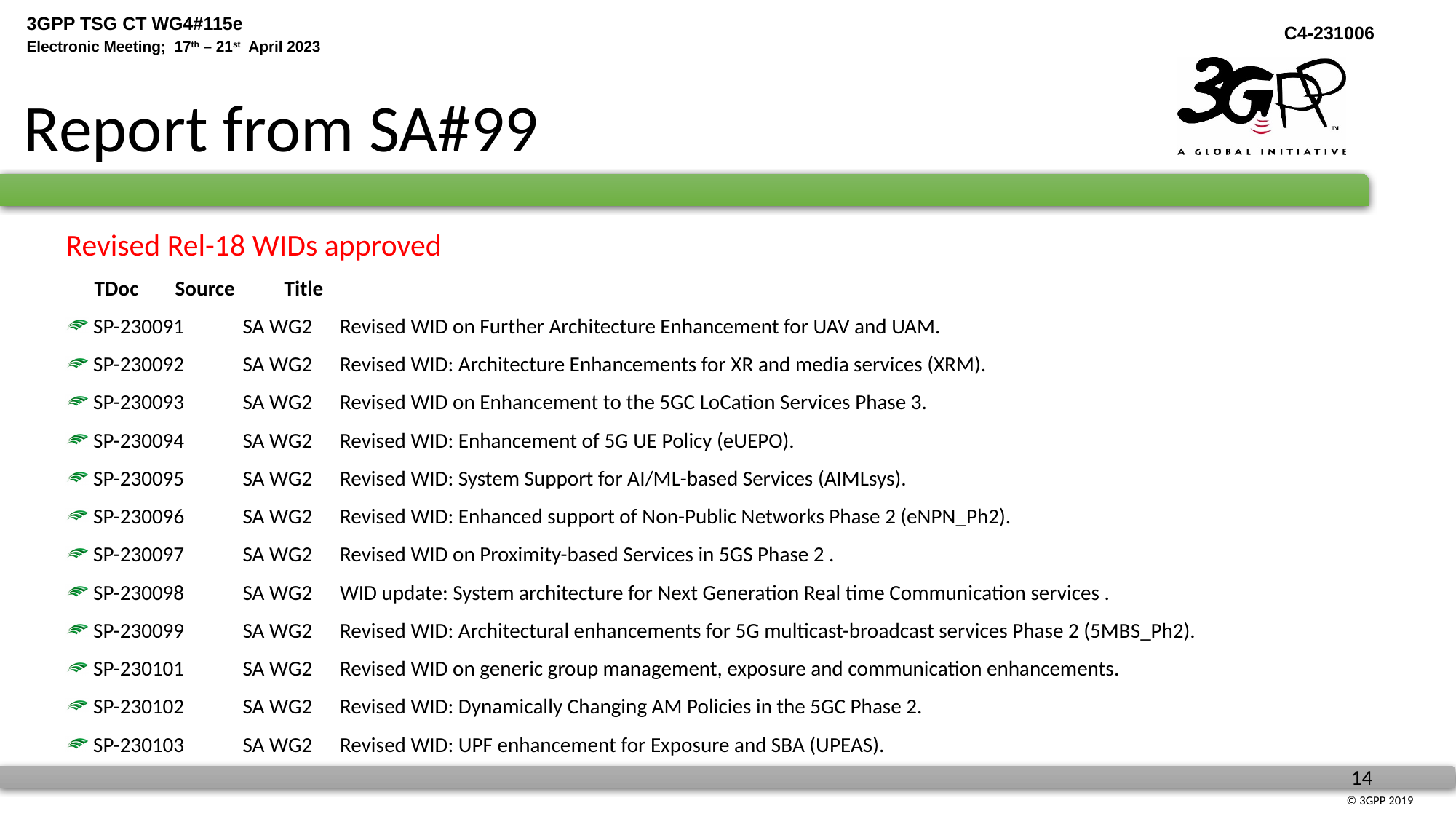

# Report from SA#99
Revised Rel-18 WIDs approved
      TDoc	Source	Title
SP-230091	SA WG2	Revised WID on Further Architecture Enhancement for UAV and UAM.
SP-230092	SA WG2	Revised WID: Architecture Enhancements for XR and media services (XRM).
SP-230093	SA WG2	Revised WID on Enhancement to the 5GC LoCation Services Phase 3.
SP-230094	SA WG2	Revised WID: Enhancement of 5G UE Policy (eUEPO).
SP-230095	SA WG2	Revised WID: System Support for AI/ML-based Services (AIMLsys).
SP-230096	SA WG2	Revised WID: Enhanced support of Non-Public Networks Phase 2 (eNPN_Ph2).
SP-230097	SA WG2	Revised WID on Proximity-based Services in 5GS Phase 2 .
SP-230098	SA WG2	WID update: System architecture for Next Generation Real time Communication services .
SP-230099	SA WG2	Revised WID: Architectural enhancements for 5G multicast-broadcast services Phase 2 (5MBS_Ph2).
SP-230101	SA WG2	Revised WID on generic group management, exposure and communication enhancements.
SP-230102	SA WG2	Revised WID: Dynamically Changing AM Policies in the 5GC Phase 2.
SP-230103	SA WG2	Revised WID: UPF enhancement for Exposure and SBA (UPEAS).